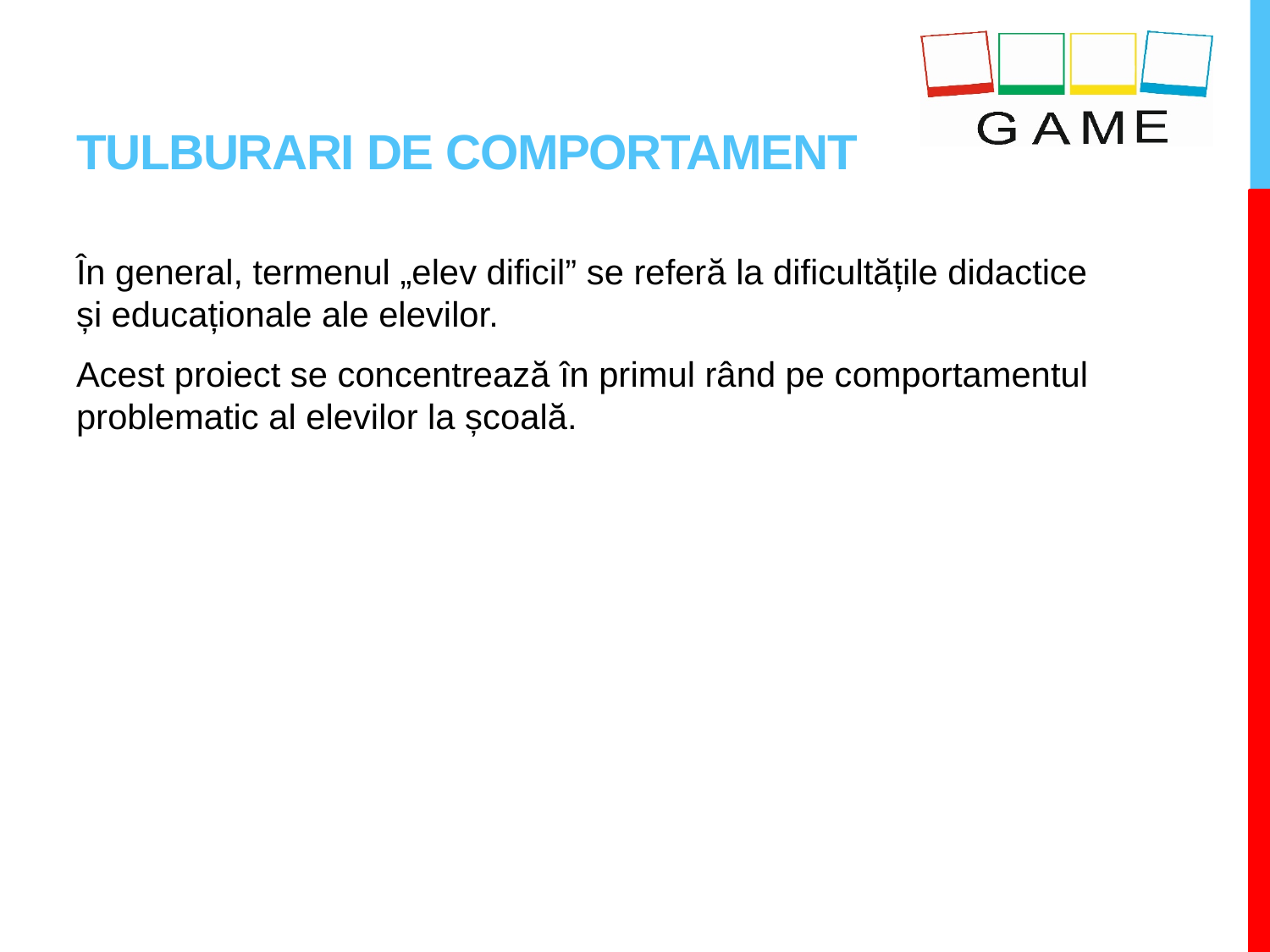

# TULBURARI DE COMPORTAMENT
În general, termenul „elev dificil” se referă la dificultățile didactice și educaționale ale elevilor.
Acest proiect se concentrează în primul rând pe comportamentul problematic al elevilor la școală.